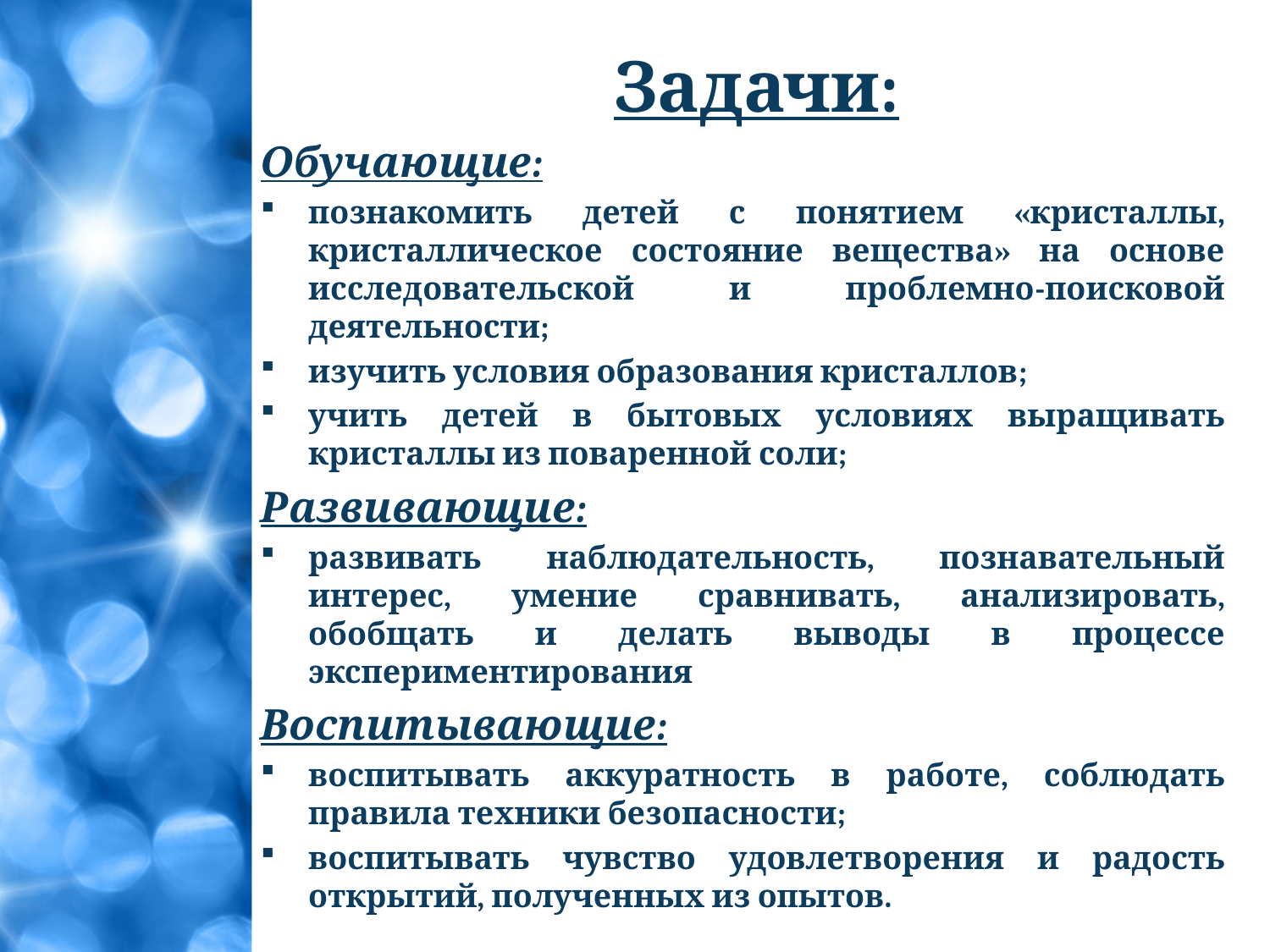

# Задачи:
Обучающие:
познакомить детей с понятием «кристаллы, кристаллическое состояние вещества» на основе исследовательской и проблемно-поисковой деятельности;
изучить условия образования кристаллов;
учить детей в бытовых условиях выращивать кристаллы из поваренной соли;
Развивающие:
развивать наблюдательность, познавательный интерес, умение сравнивать, анализировать, обобщать и делать выводы в процессе экспериментирования
Воспитывающие:
воспитывать аккуратность в работе, соблюдать правила техники безопасности;
воспитывать чувство удовлетворения и радость открытий, полученных из опытов.